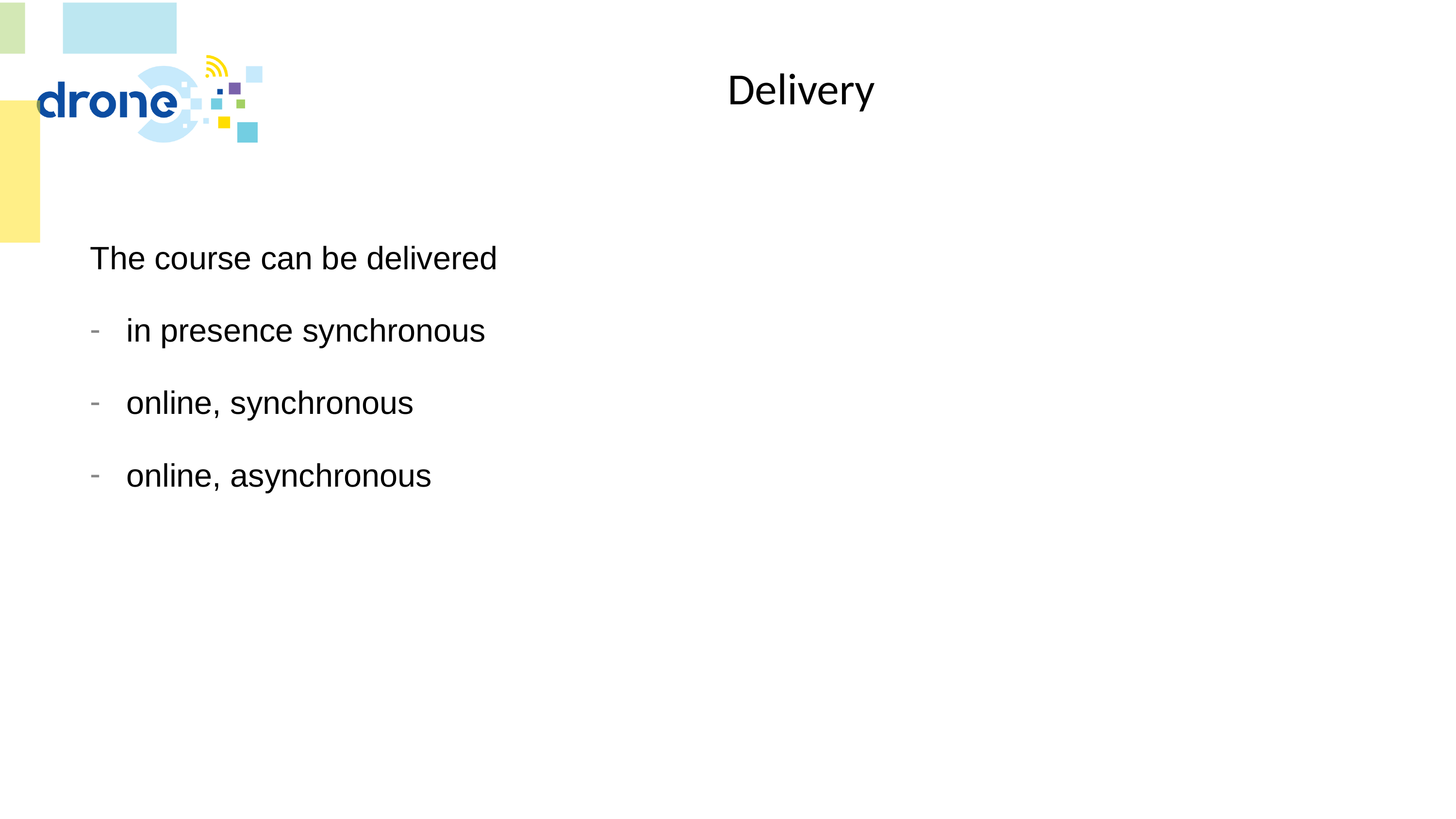

# Delivery

The course can be delivered
in presence synchronous
online, synchronous
online, asynchronous